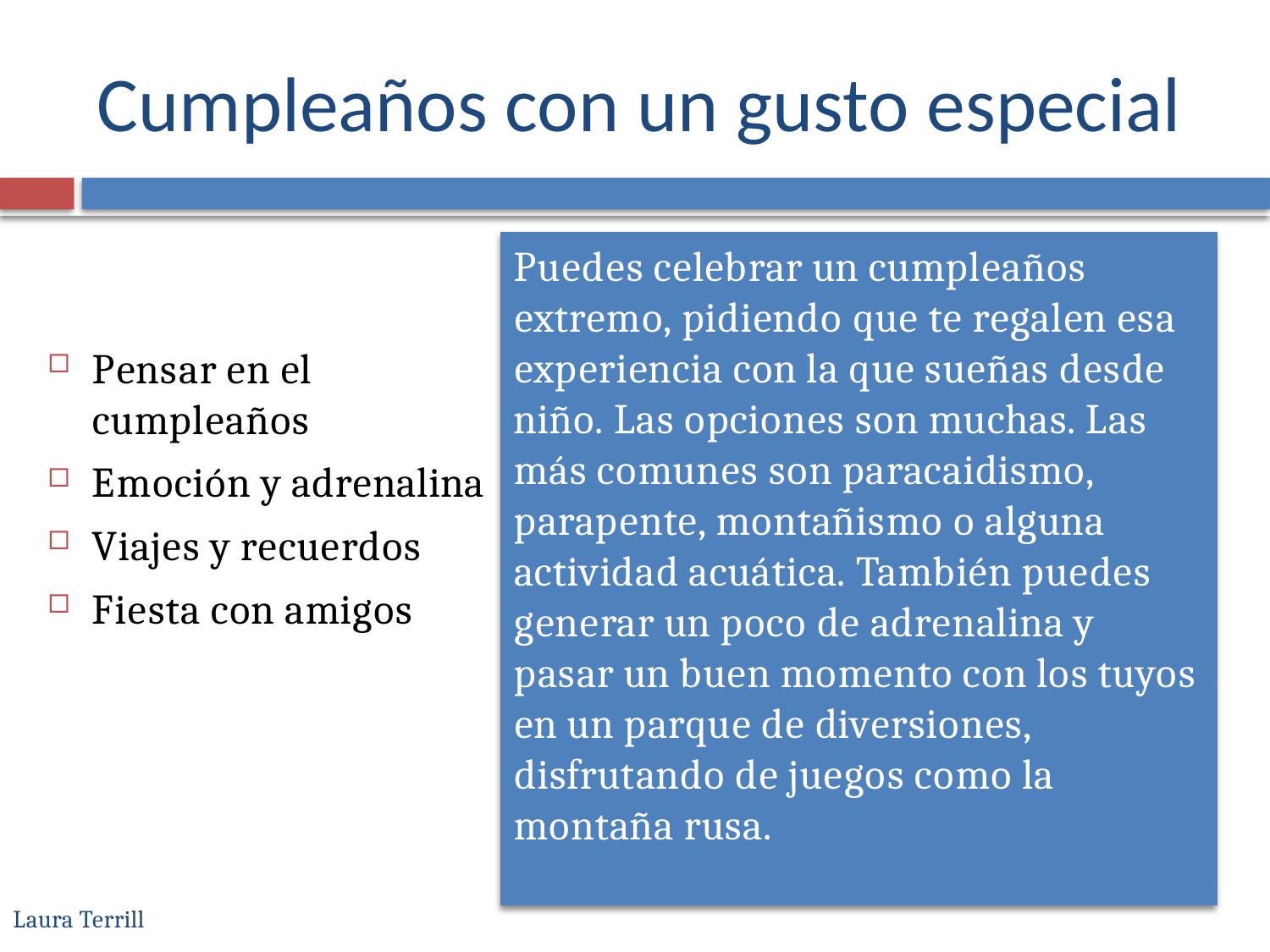

# Cumpleaños con un gusto especial
Puedes celebrar un cumpleaños extremo, pidiendo que te regalen esa experiencia con la que sueñas desde niño. Las opciones son muchas. Las más comunes son paracaidismo, parapente, montañismo o alguna actividad acuática. También puedes generar un poco de adrenalina y pasar un buen momento con los tuyos en un parque de diversiones, disfrutando de juegos como la montaña rusa.

Pensar en el cumpleaños
Emoción y adrenalina
Viajes y recuerdos
Fiesta con amigos

Laura Terrill